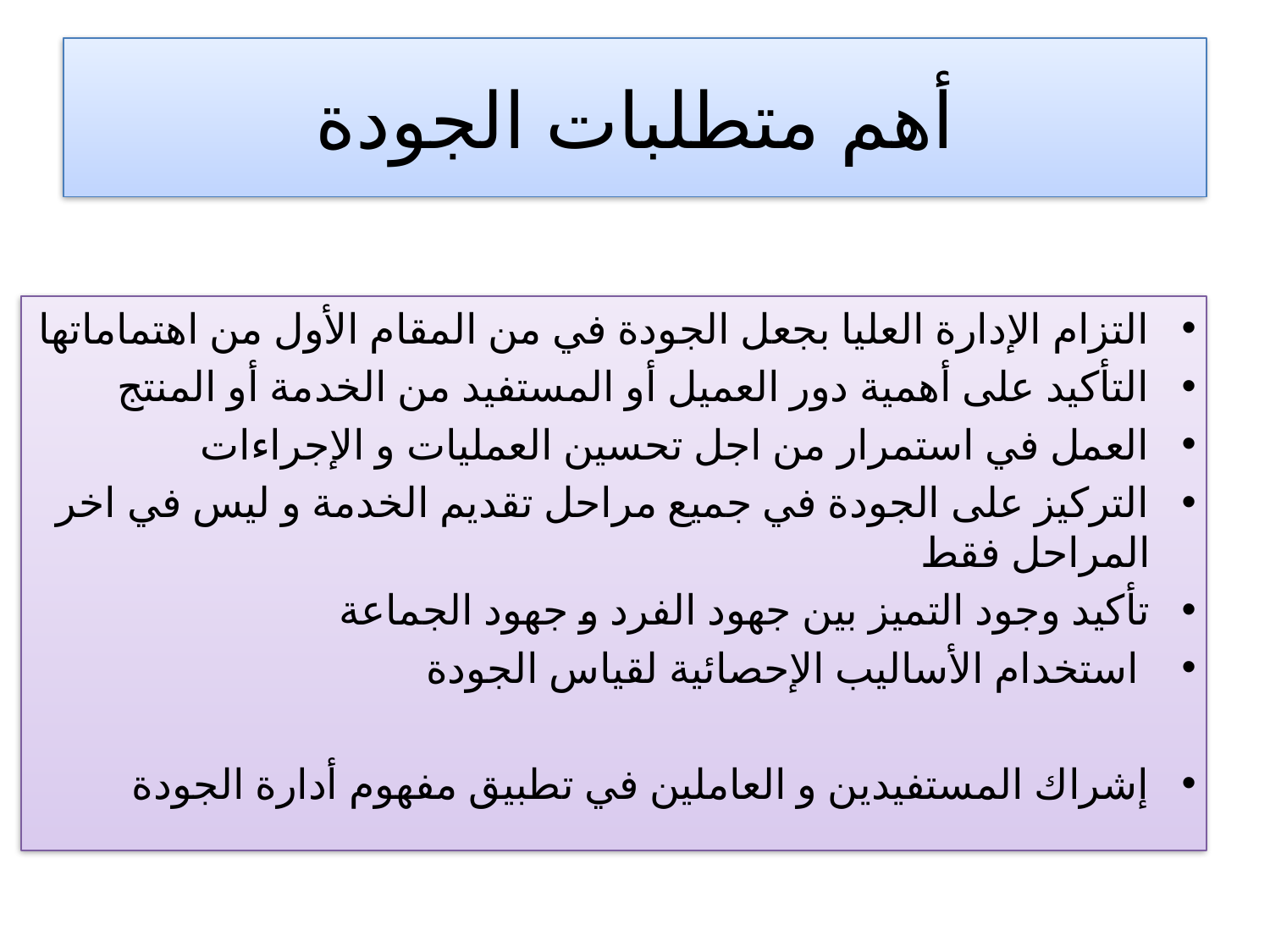

# أهم متطلبات الجودة
التزام الإدارة العليا بجعل الجودة في من المقام الأول من اهتماماتها
التأكيد على أهمية دور العميل أو المستفيد من الخدمة أو المنتج
العمل في استمرار من اجل تحسين العمليات و الإجراءات
التركيز على الجودة في جميع مراحل تقديم الخدمة و ليس في اخر المراحل فقط
تأكيد وجود التميز بين جهود الفرد و جهود الجماعة
 استخدام الأساليب الإحصائية لقياس الجودة

إشراك المستفيدين و العاملين في تطبيق مفهوم أدارة الجودة